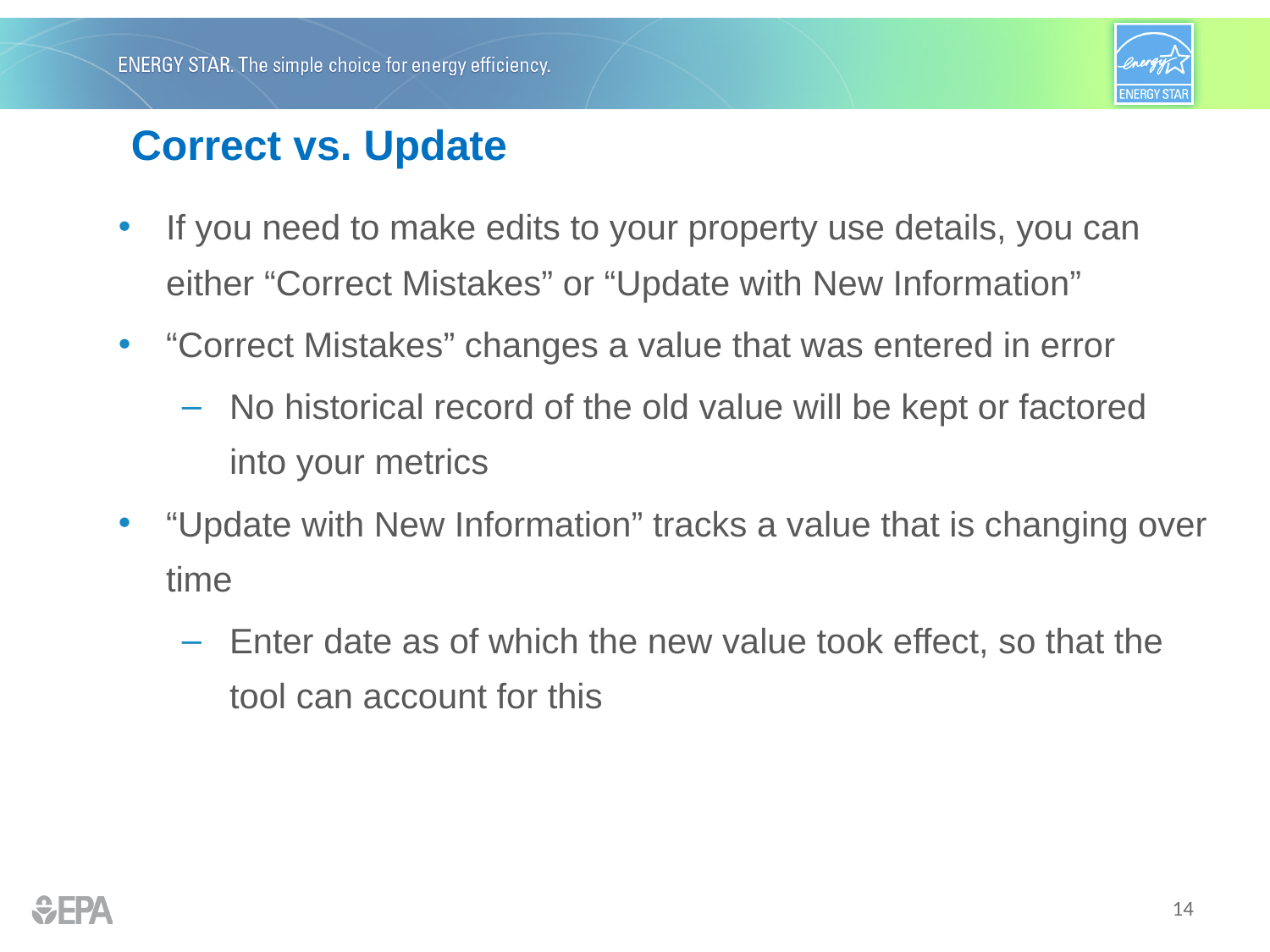

# Correct vs. Update
If you need to make edits to your property use details, you can either “Correct Mistakes” or “Update with New Information”
“Correct Mistakes” changes a value that was entered in error
No historical record of the old value will be kept or factored into your metrics
“Update with New Information” tracks a value that is changing over time
Enter date as of which the new value took effect, so that the tool can account for this
14